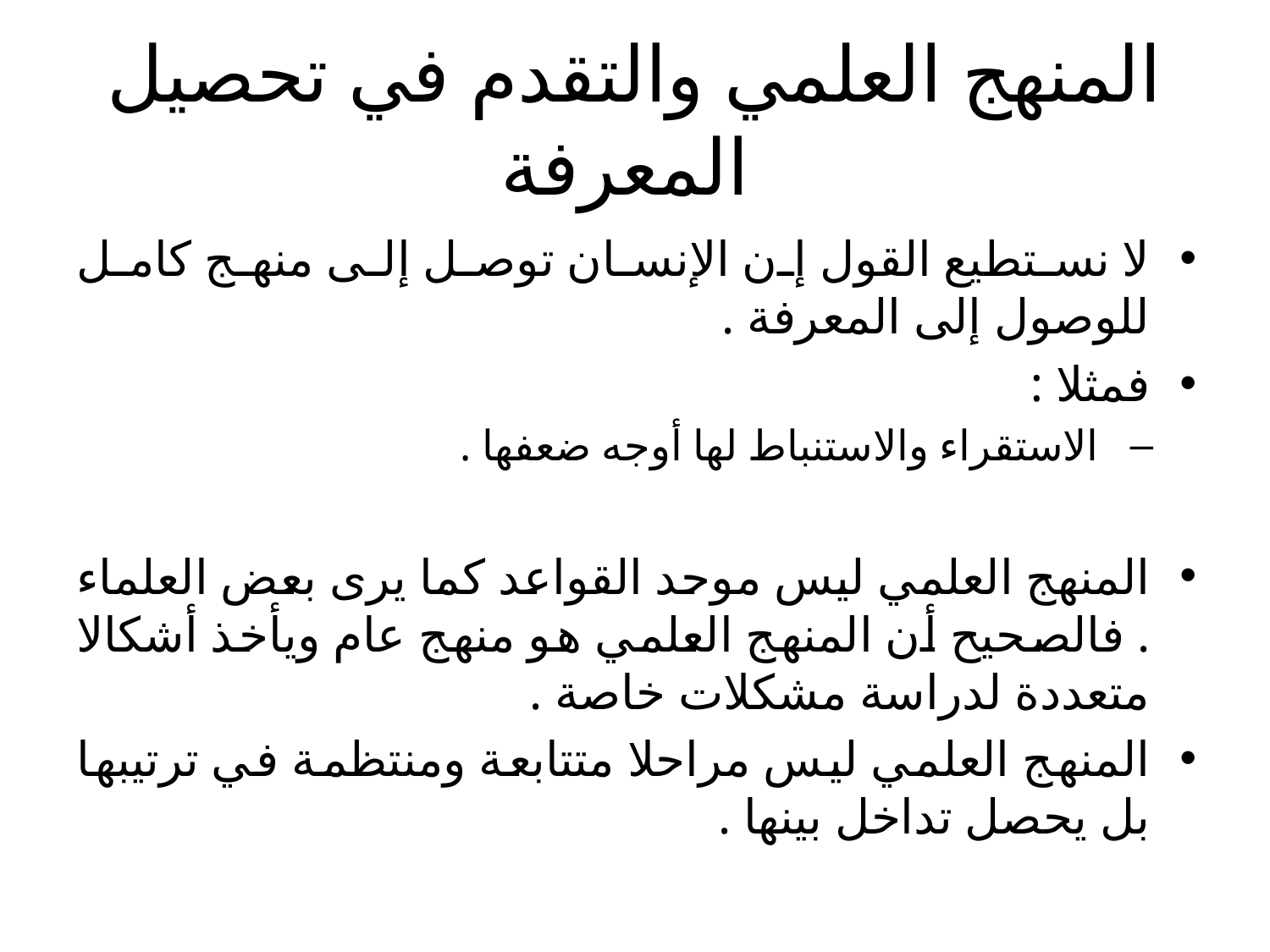

# المنهج العلمي والتقدم في تحصيل المعرفة
لا نستطيع القول إن الإنسان توصل إلى منهج كامل للوصول إلى المعرفة .
فمثلا :
الاستقراء والاستنباط لها أوجه ضعفها .

المنهج العلمي ليس موحد القواعد كما يرى بعض العلماء . فالصحيح أن المنهج العلمي هو منهج عام ويأخذ أشكالا متعددة لدراسة مشكلات خاصة .
المنهج العلمي ليس مراحلا متتابعة ومنتظمة في ترتيبها بل يحصل تداخل بينها .